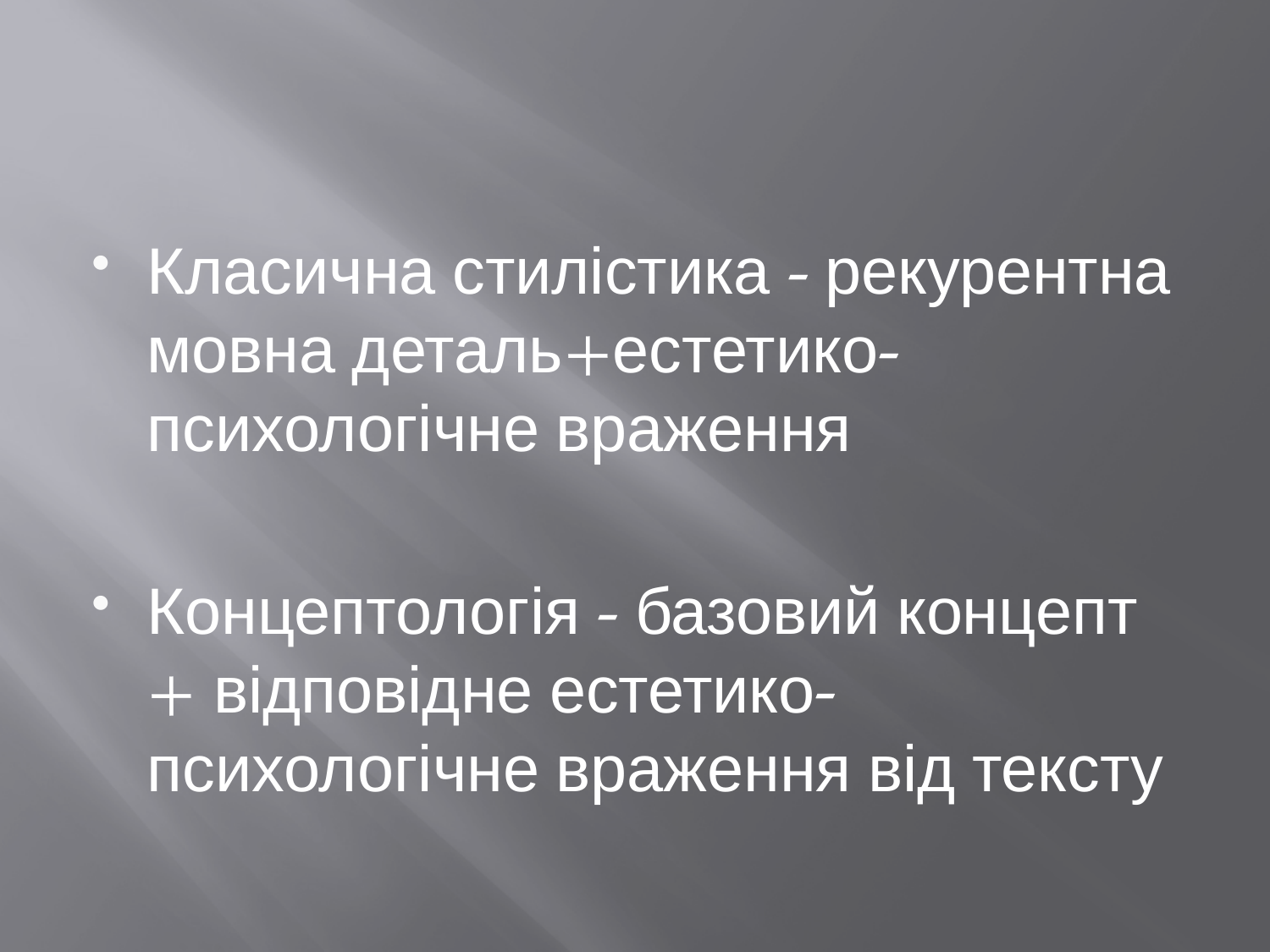

#
Класична стилістика - рекурентна мовна деталь+естетико-психологічне враження

Концептологія - базовий концепт + відповідне естетико-психологічне враження від тексту